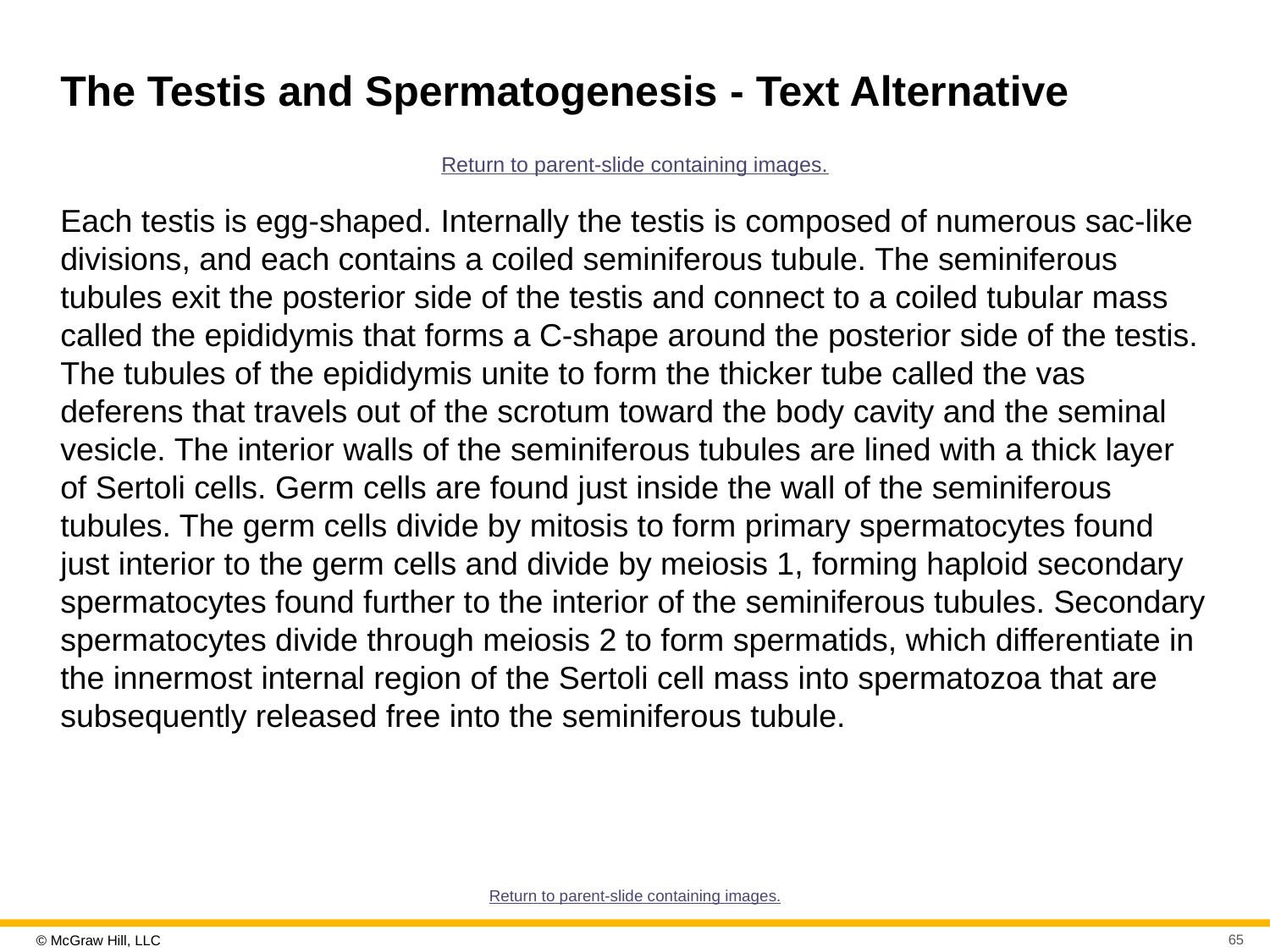

# The Testis and Spermatogenesis - Text Alternative
Return to parent-slide containing images.
Each testis is egg-shaped. Internally the testis is composed of numerous sac-like divisions, and each contains a coiled seminiferous tubule. The seminiferous tubules exit the posterior side of the testis and connect to a coiled tubular mass called the epididymis that forms a C-shape around the posterior side of the testis. The tubules of the epididymis unite to form the thicker tube called the vas deferens that travels out of the scrotum toward the body cavity and the seminal vesicle. The interior walls of the seminiferous tubules are lined with a thick layer of Sertoli cells. Germ cells are found just inside the wall of the seminiferous tubules. The germ cells divide by mitosis to form primary spermatocytes found just interior to the germ cells and divide by meiosis 1, forming haploid secondary spermatocytes found further to the interior of the seminiferous tubules. Secondary spermatocytes divide through meiosis 2 to form spermatids, which differentiate in the innermost internal region of the Sertoli cell mass into spermatozoa that are subsequently released free into the seminiferous tubule.
Return to parent-slide containing images.
65